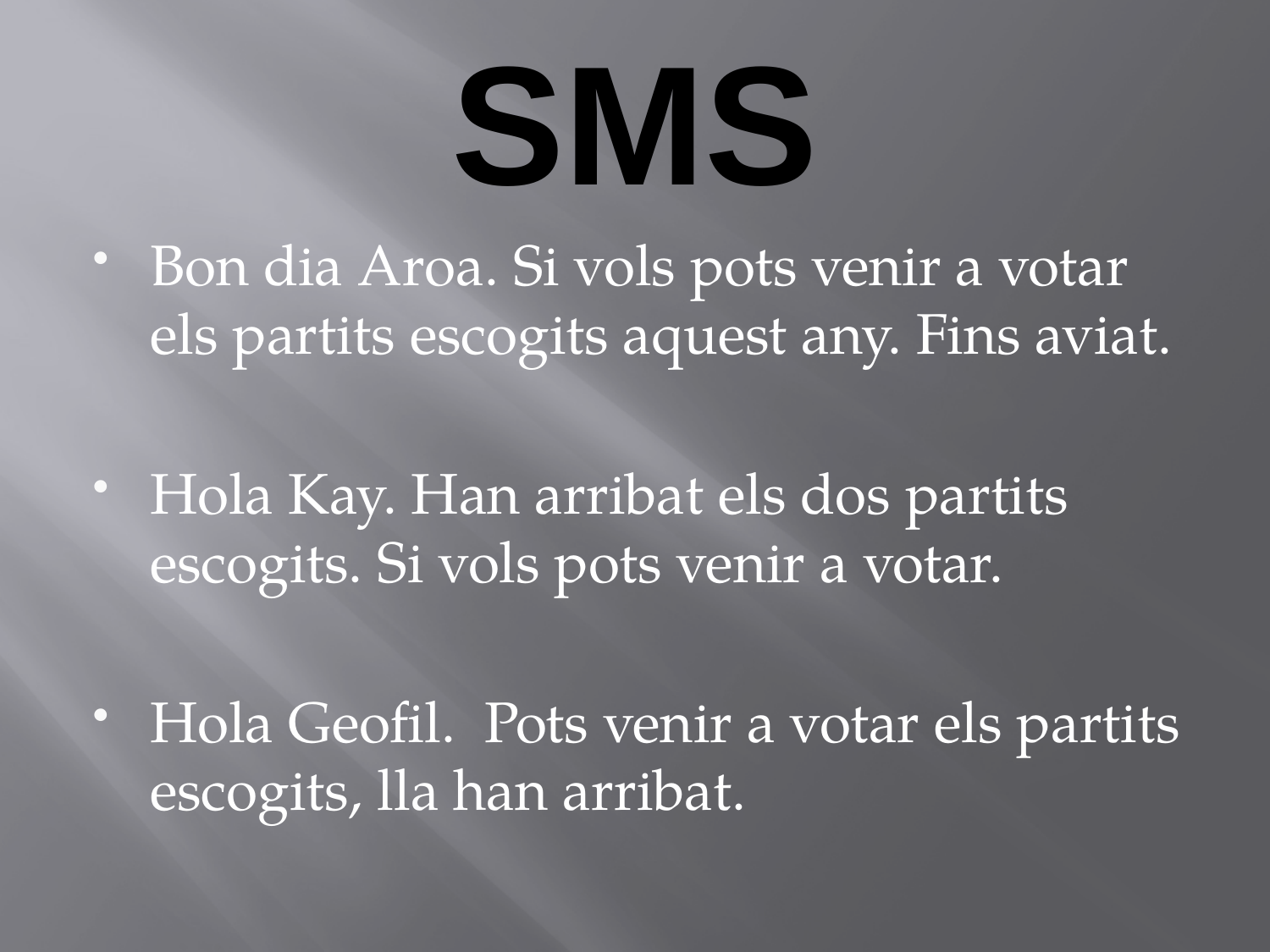

# SMS
Bon dia Aroa. Si vols pots venir a votar els partits escogits aquest any. Fins aviat.

Hola Kay. Han arribat els dos partits escogits. Si vols pots venir a votar.

Hola Geofil.  Pots venir a votar els partits escogits, lla han arribat.